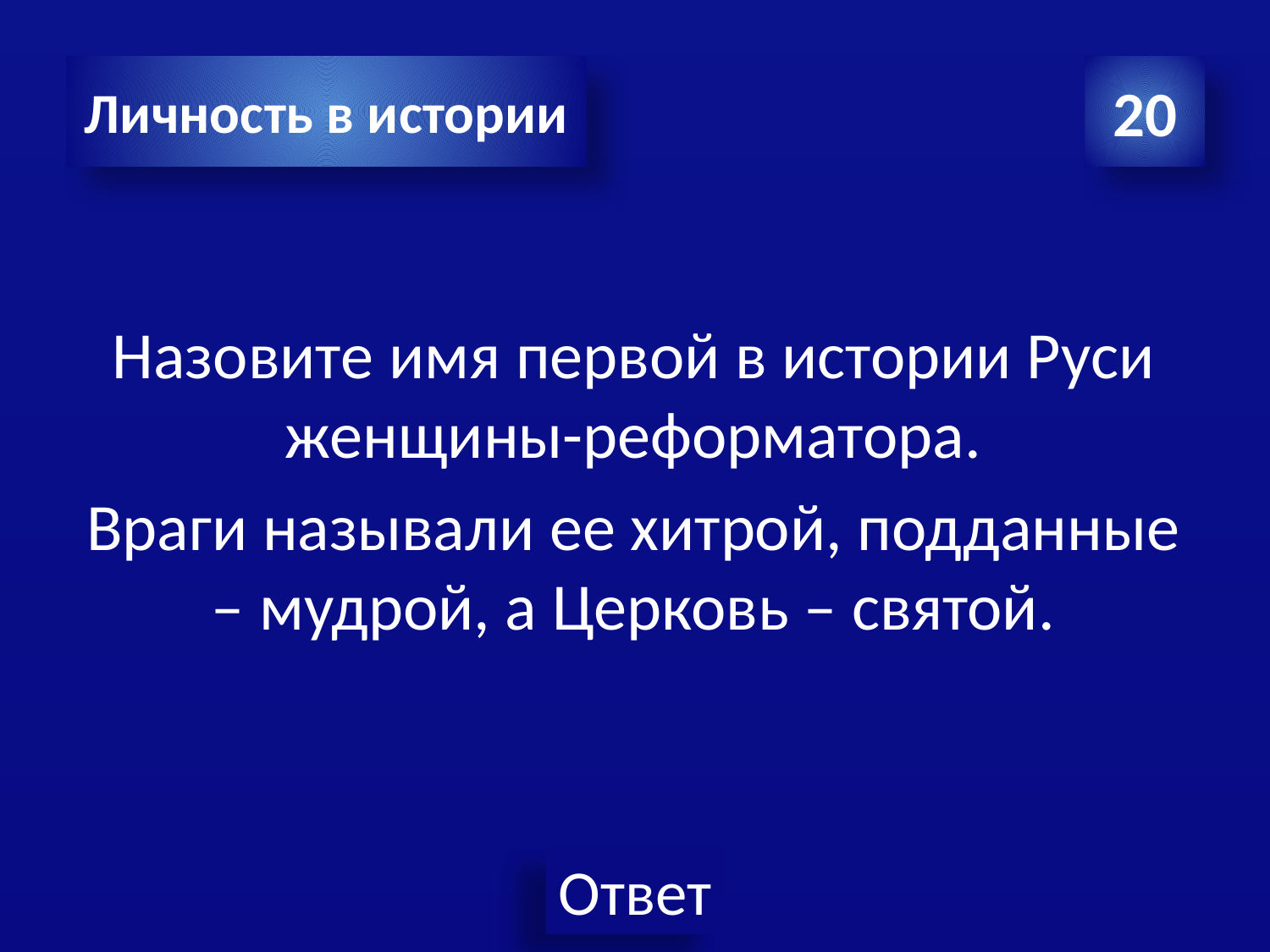

Личность в истории
20
Назовите имя первой в истории Руси женщины-реформатора.
Враги называли ее хитрой, подданные – мудрой, а Церковь – святой.